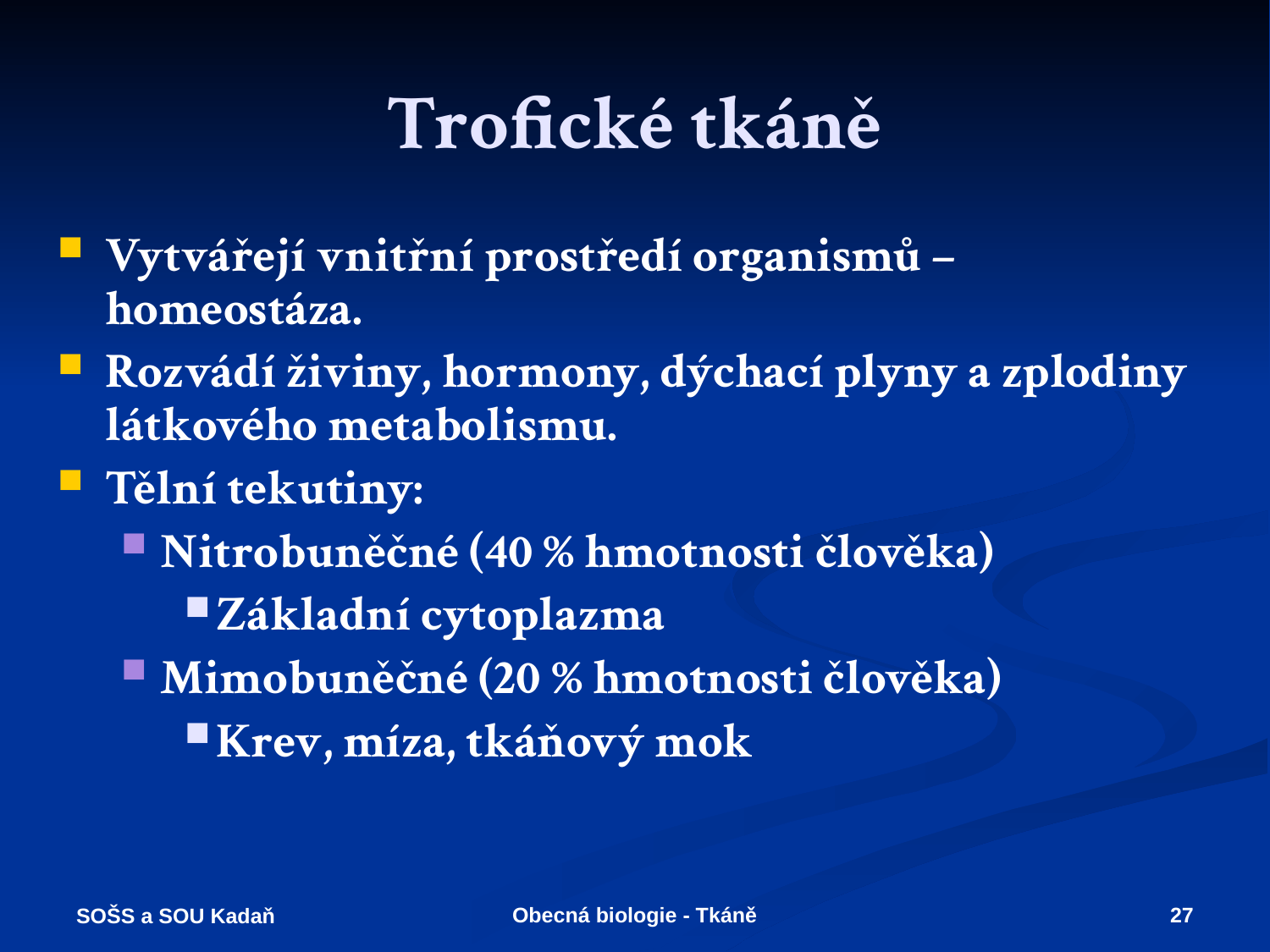

# Trofické tkáně
Vytvářejí vnitřní prostředí organismů – homeostáza.
Rozvádí živiny, hormony, dýchací plyny a zplodiny látkového metabolismu.
Tělní tekutiny:
Nitrobuněčné (40 % hmotnosti člověka)
Základní cytoplazma
Mimobuněčné (20 % hmotnosti člověka)
Krev, míza, tkáňový mok
Obecná biologie - Tkáně
27
SOŠS a SOU Kadaň